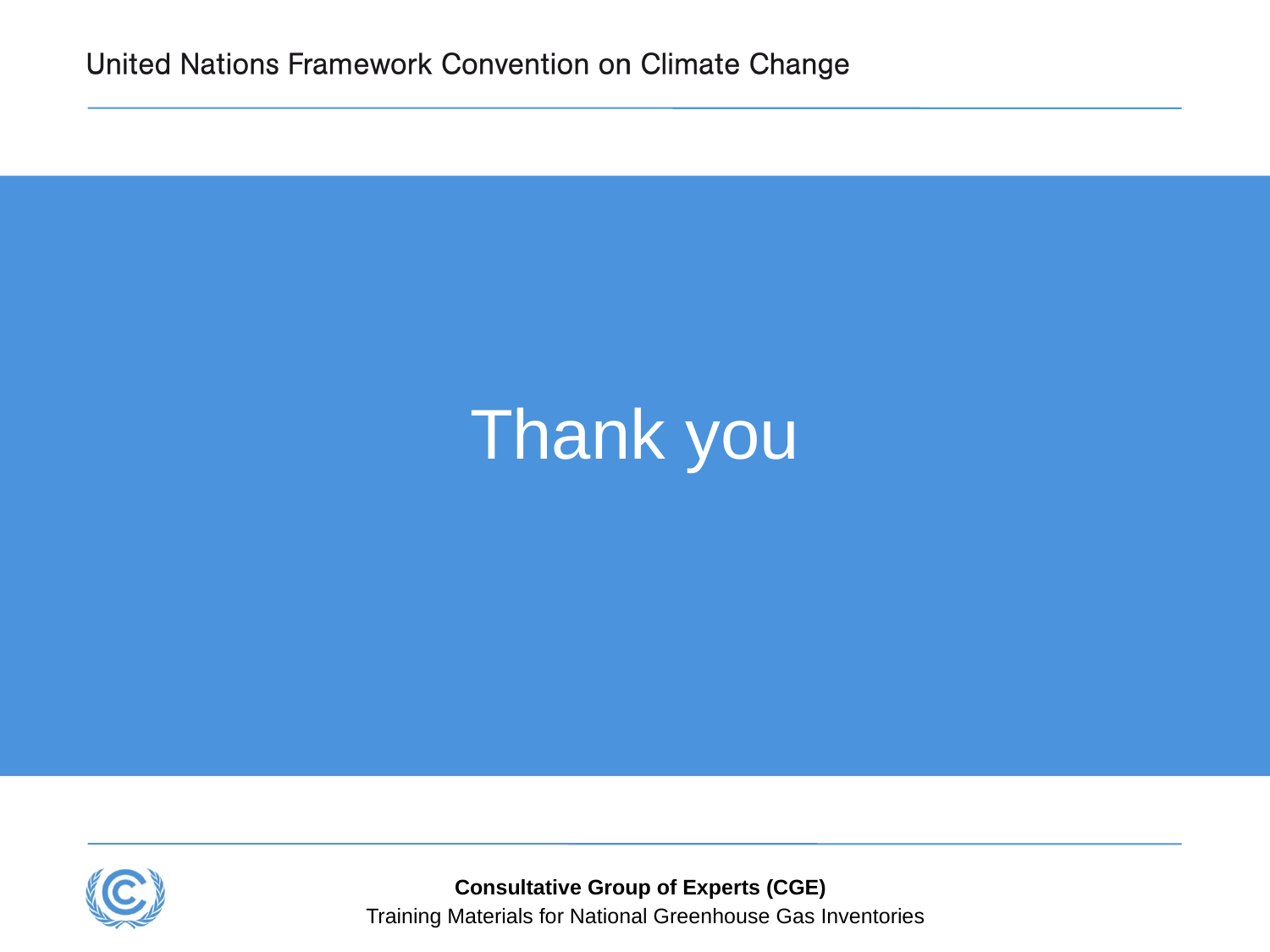

# Thank you
Consultative Group of Experts (CGE)
Training Materials for National Greenhouse Gas Inventories